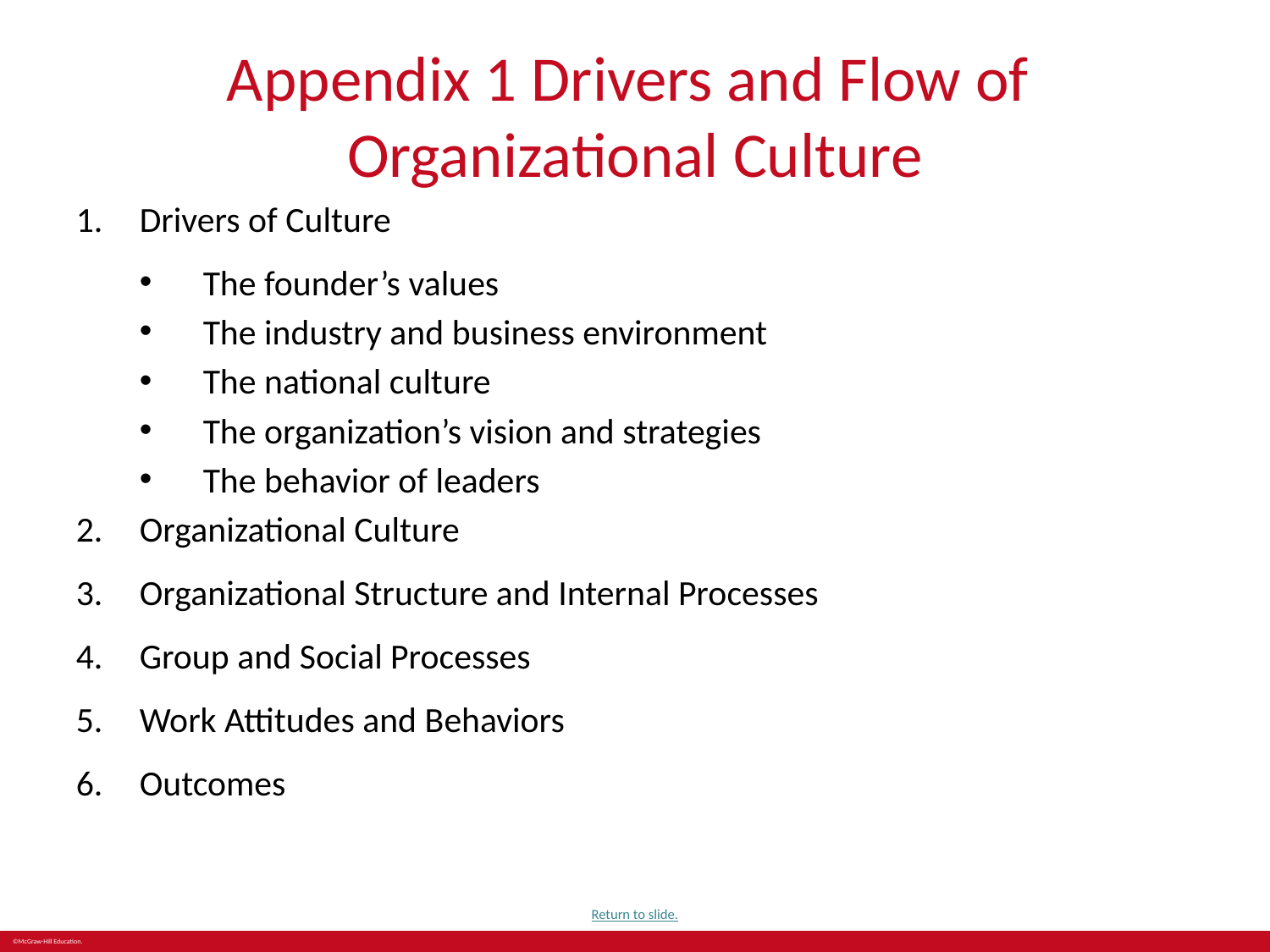

# Appendix 1 Drivers and Flow of Organizational Culture
Drivers of Culture
The founder’s values
The industry and business environment
The national culture
The organization’s vision and strategies
The behavior of leaders
Organizational Culture
Organizational Structure and Internal Processes
Group and Social Processes
Work Attitudes and Behaviors
Outcomes
Return to slide.